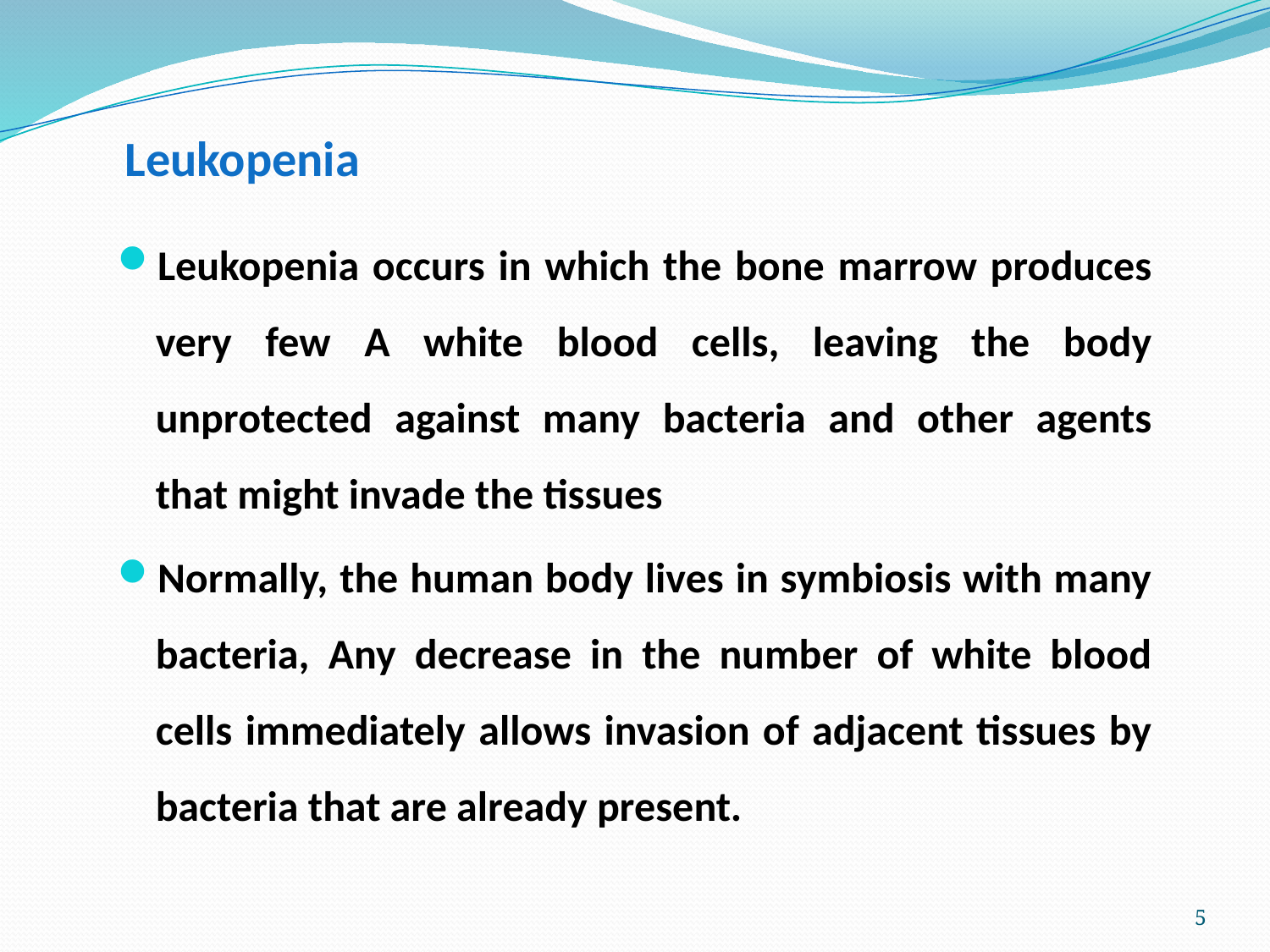

# Leukopenia
Leukopenia occurs in which the bone marrow produces very few A white blood cells, leaving the body unprotected against many bacteria and other agents that might invade the tissues
Normally, the human body lives in symbiosis with many bacteria, Any decrease in the number of white blood cells immediately allows invasion of adjacent tissues by bacteria that are already present.
5